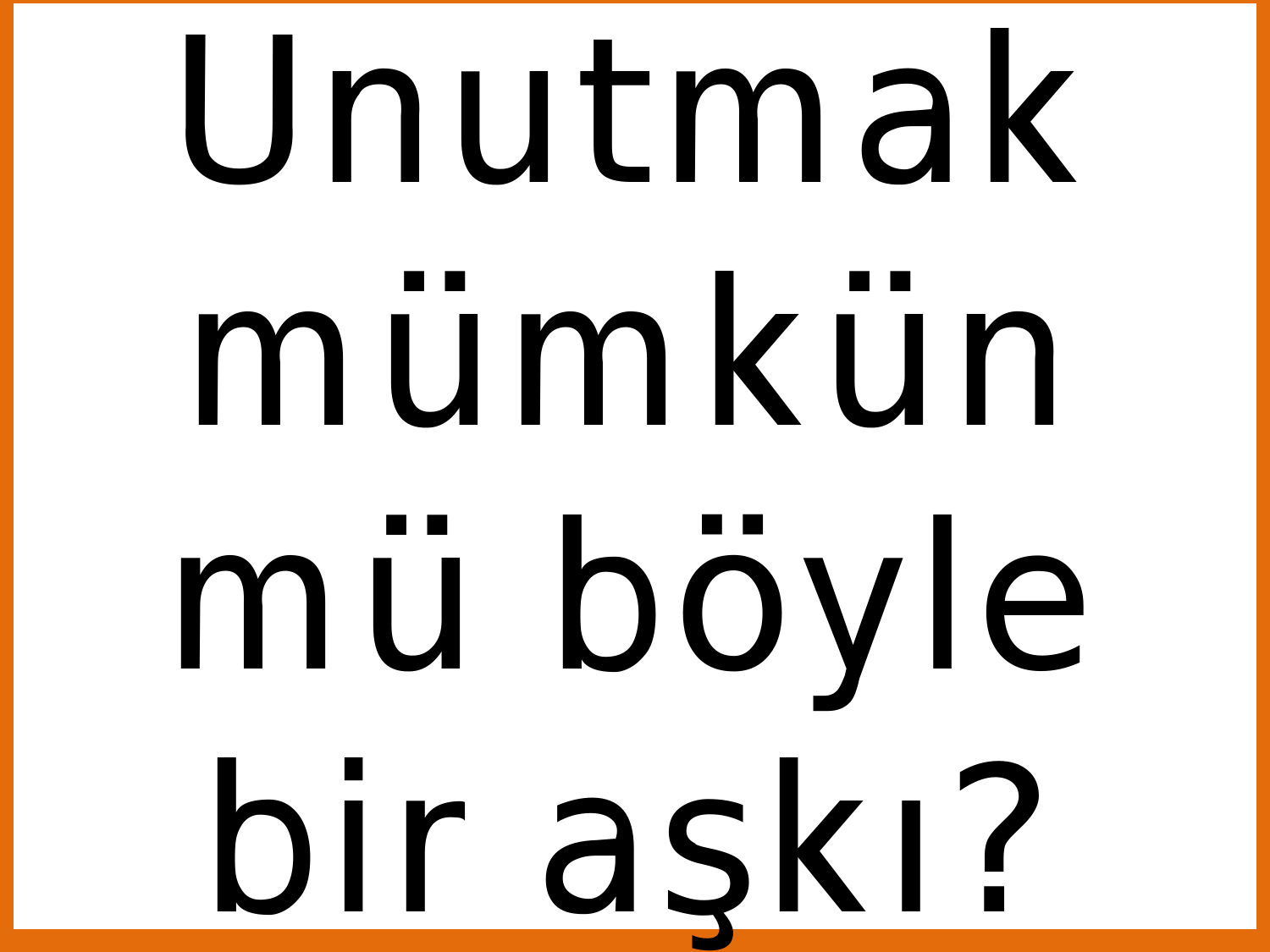

# Unutmak mümkün mü böyle bir aşkı?